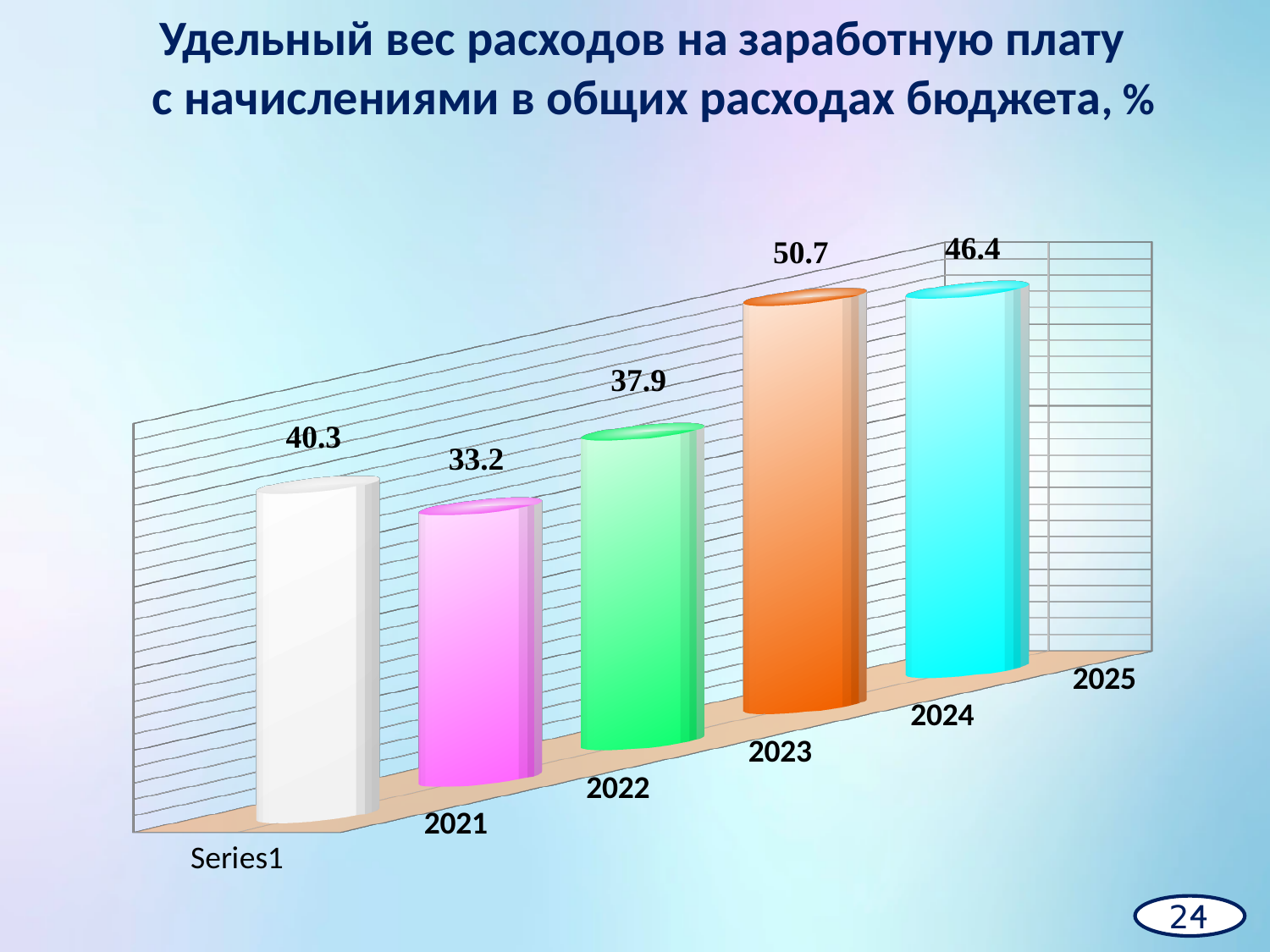

Удельный вес расходов на заработную плату
с начислениями в общих расходах бюджета, %

[unsupported chart]

24